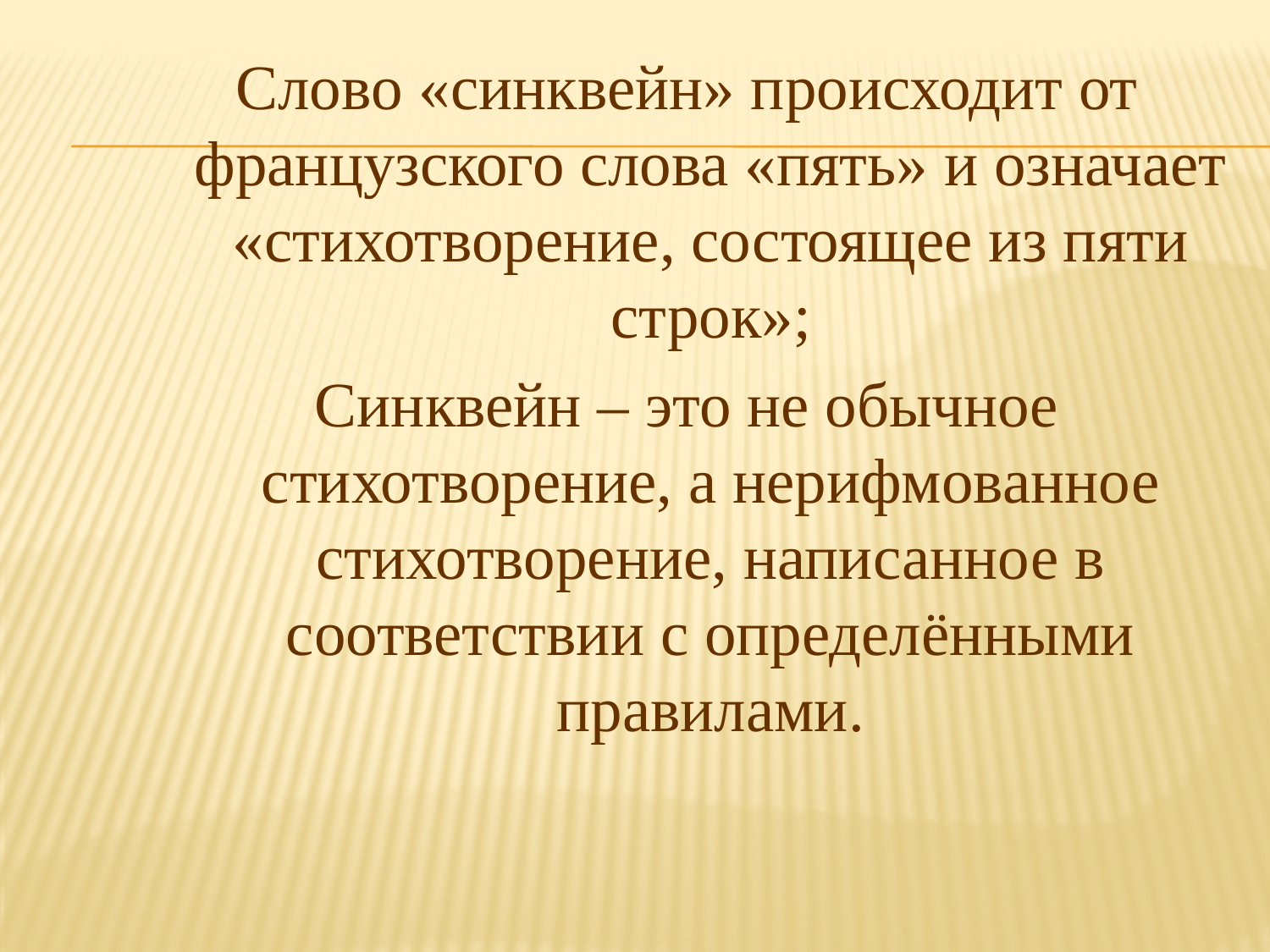

Слово «синквейн» происходит от французского слова «пять» и означает «стихотворение, состоящее из пяти строк»;
Синквейн – это не обычное стихотворение, а нерифмованное стихотворение, написанное в соответствии с определёнными правилами.